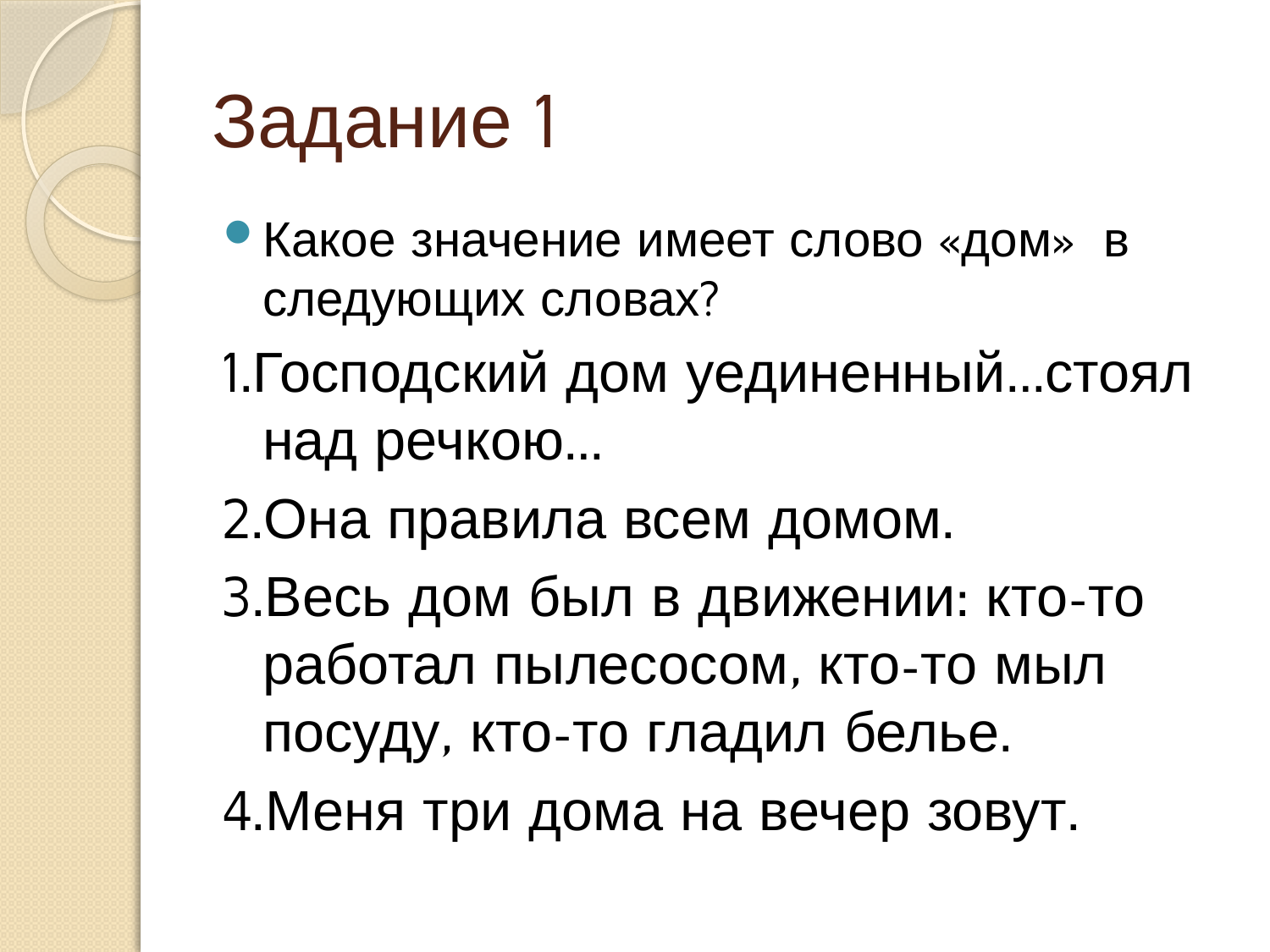

# Задание 1
Какое значение имеет слово «дом»  в следующих словах?
1.Господский дом уединенный…стоял над речкою…
2.Она правила всем домом.
3.Весь дом был в движении: кто-то работал пылесосом, кто-то мыл посуду, кто-то гладил белье.
4.Меня три дома на вечер зовут.